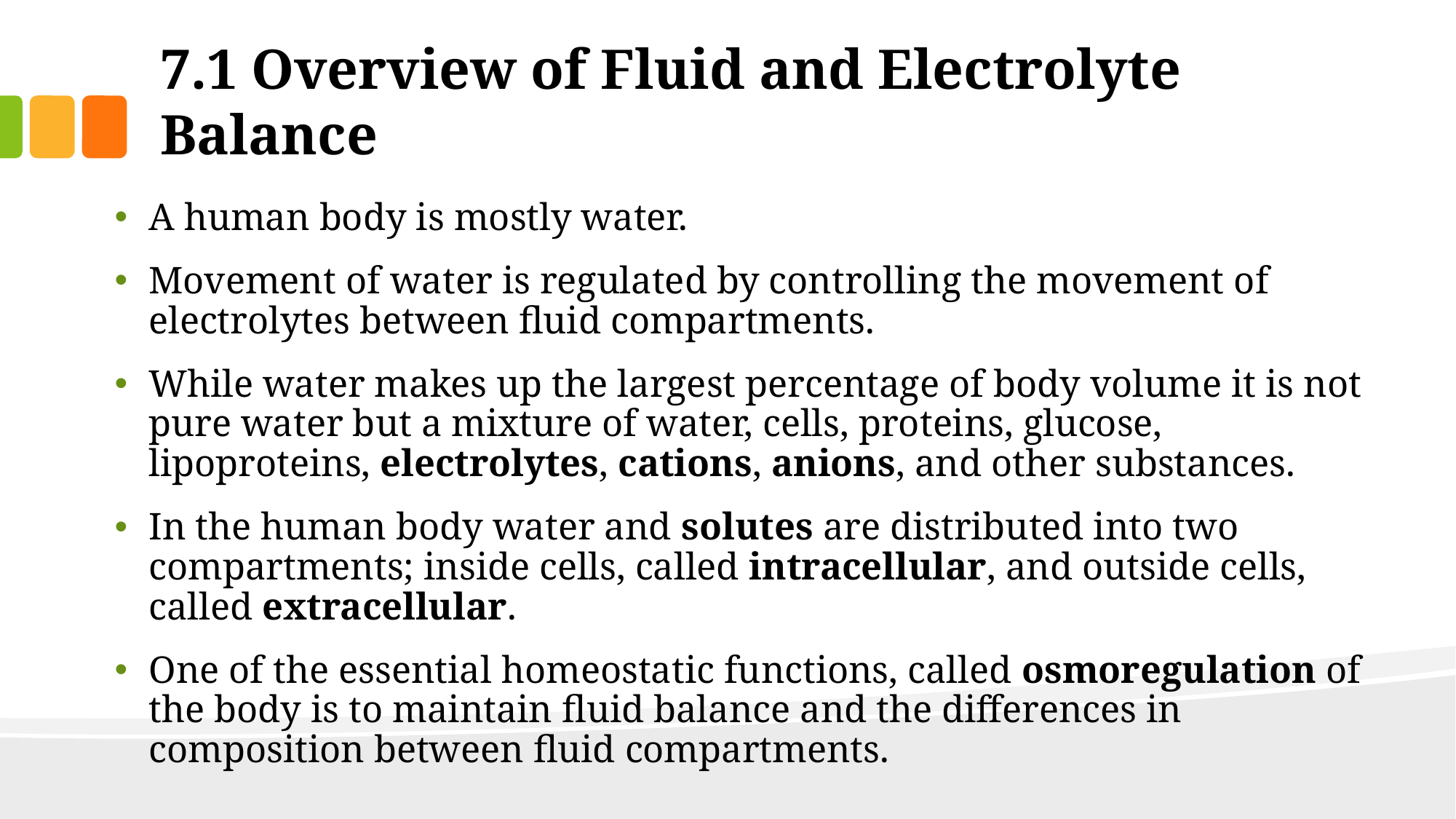

# 7.1 Overview of Fluid and Electrolyte Balance
A human body is mostly water.
Movement of water is regulated by controlling the movement of electrolytes between fluid compartments.
While water makes up the largest percentage of body volume it is not pure water but a mixture of water, cells, proteins, glucose, lipoproteins, electrolytes, cations, anions, and other substances.
In the human body water and solutes are distributed into two compartments; inside cells, called intracellular, and outside cells, called extracellular.
One of the essential homeostatic functions, called osmoregulation of the body is to maintain fluid balance and the differences in composition between fluid compartments.